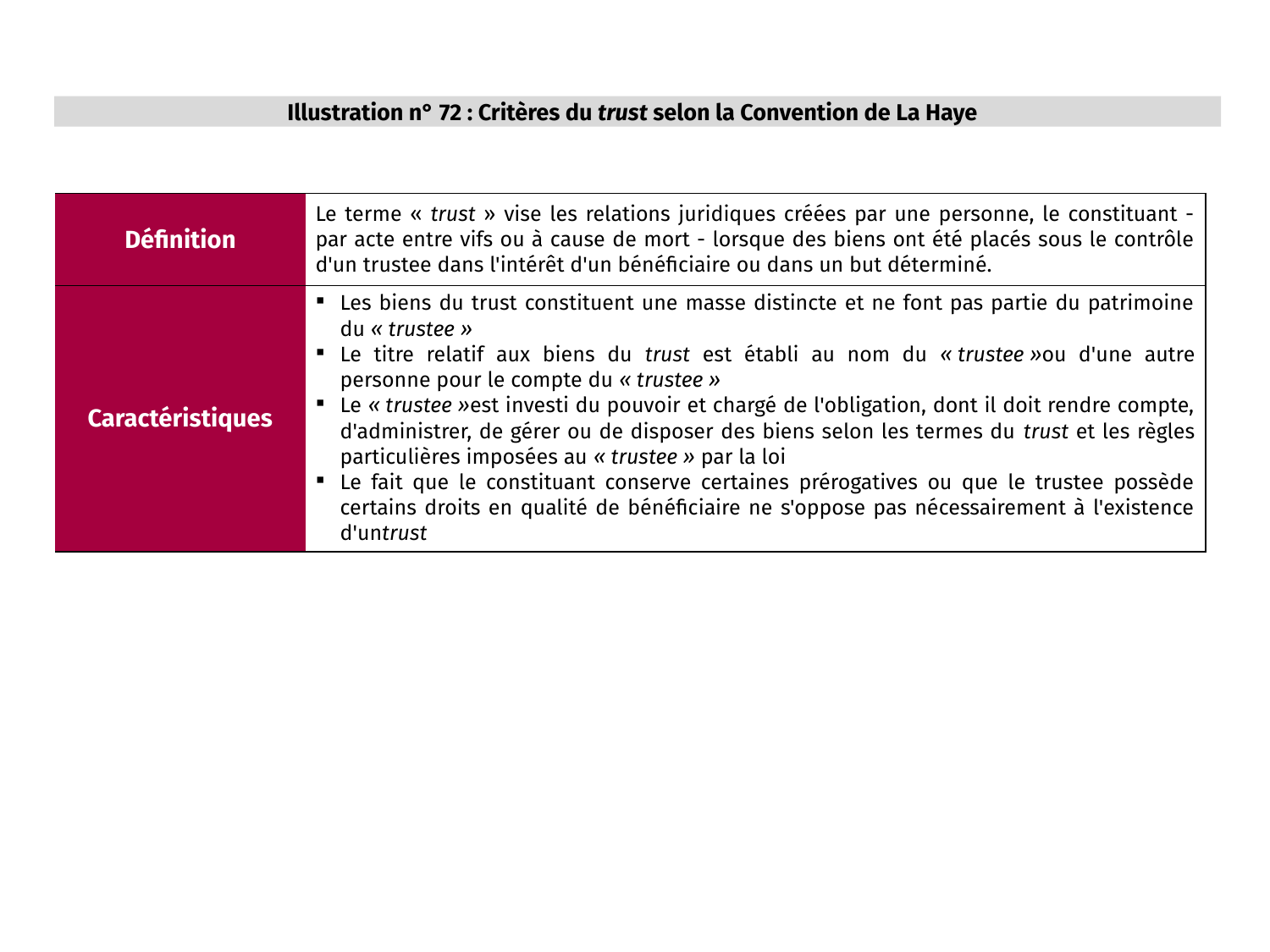

Illustration n° 72 : Critères du trust selon la Convention de La Haye

| Définition | Le terme « trust » vise les relations juridiques créées par une personne, le constituant - par acte entre vifs ou à cause de mort - lorsque des biens ont été placés sous le contrôle d'un trustee dans l'intérêt d'un bénéficiaire ou dans un but déterminé. |
| --- | --- |
| Caractéristiques | Les biens du trust constituent une masse distincte et ne font pas partie du patrimoine du « trustee » Le titre relatif aux biens du trust est établi au nom du « trustee »ou d'une autre personne pour le compte du « trustee » Le « trustee »est investi du pouvoir et chargé de l'obligation, dont il doit rendre compte, d'administrer, de gérer ou de disposer des biens selon les termes du trust et les règles particulières imposées au « trustee » par la loi Le fait que le constituant conserve certaines prérogatives ou que le trustee possède certains droits en qualité de bénéficiaire ne s'oppose pas nécessairement à l'existence d'untrust |